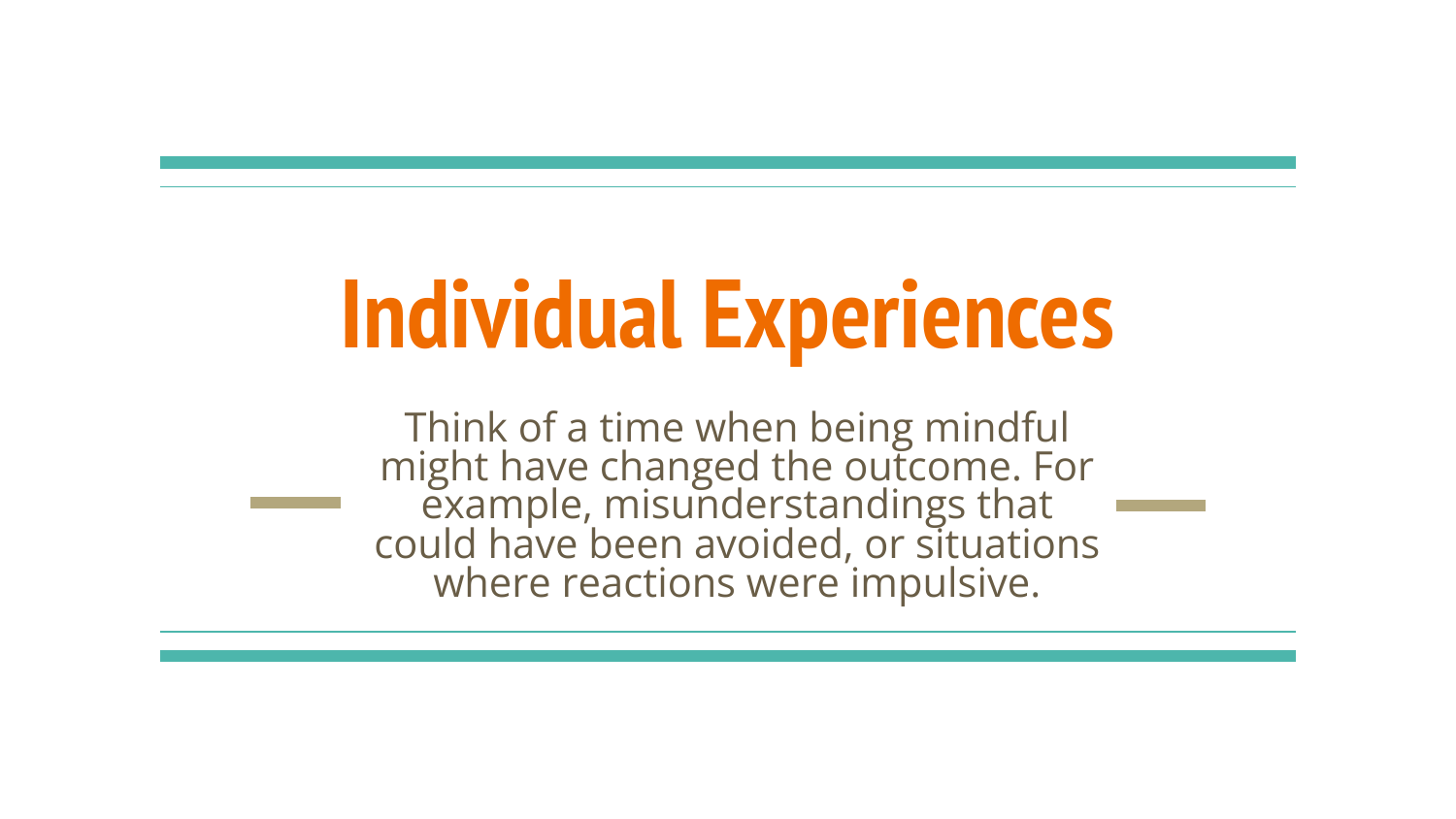

# Individual Experiences
Think of a time when being mindful might have changed the outcome. For example, misunderstandings that could have been avoided, or situations where reactions were impulsive.